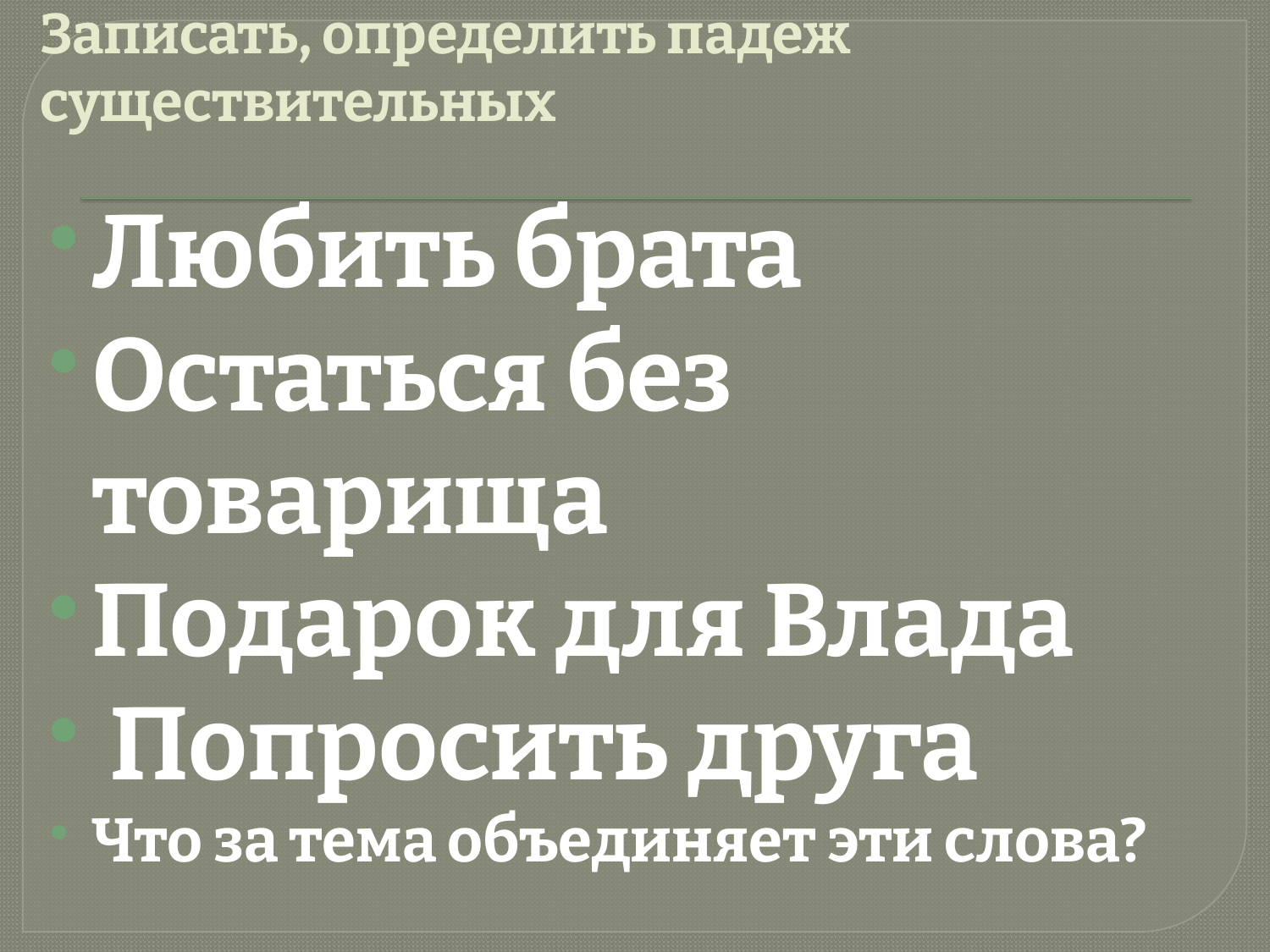

# Записать, определить падеж существительных
Любить брата
Остаться без товарища
Подарок для Влада
 Попросить друга
Что за тема объединяет эти слова?